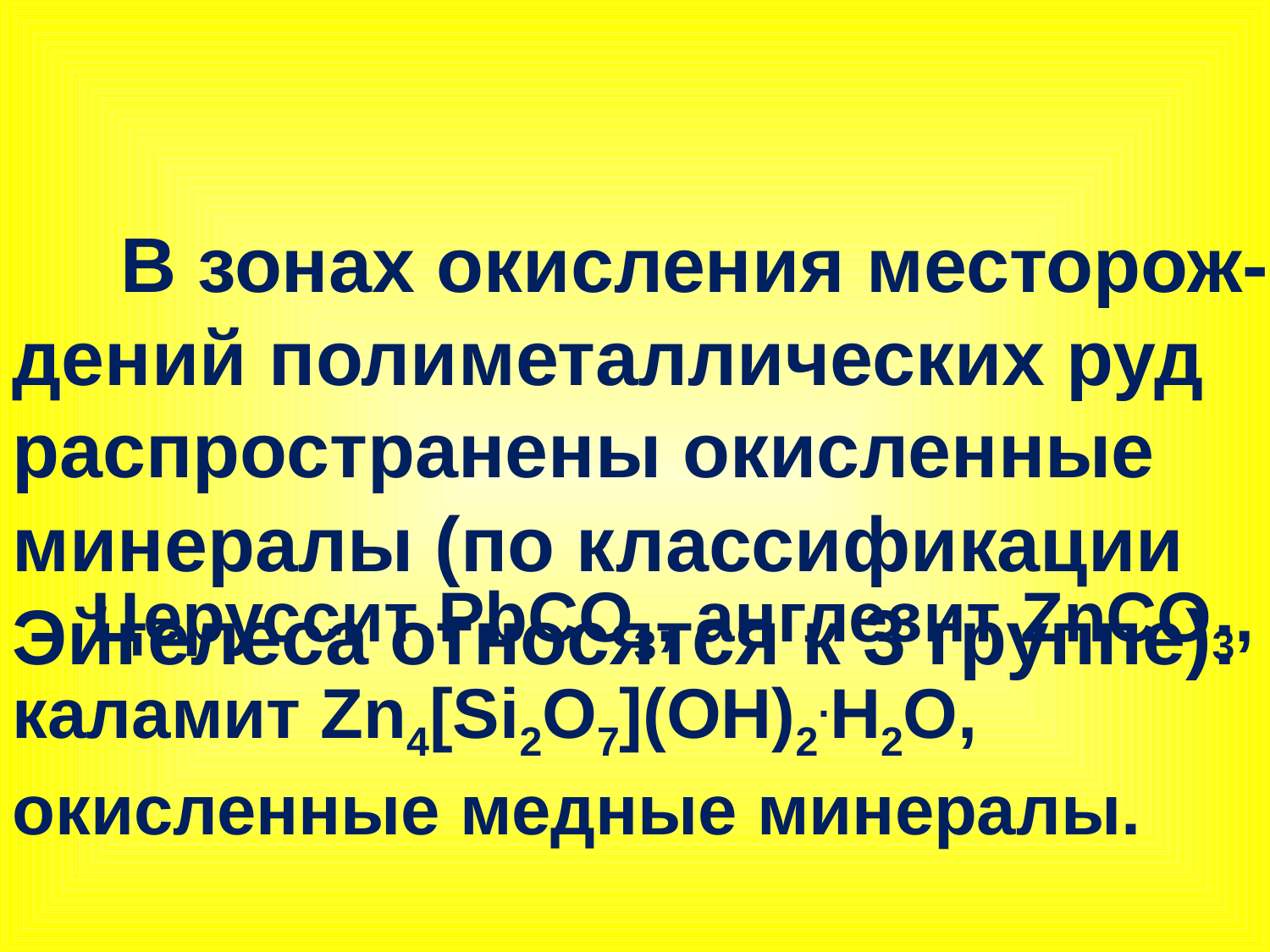

В зонах окисления месторож-дений полиметаллических руд распространены окисленные минералы (по классификации Эйгелеса относятся к 3 группе):
    Церусcит PbCO3, англезит ZnCO3, каламит Zn4[Si2O7](OH)2.H2O, окисленные медные минералы.